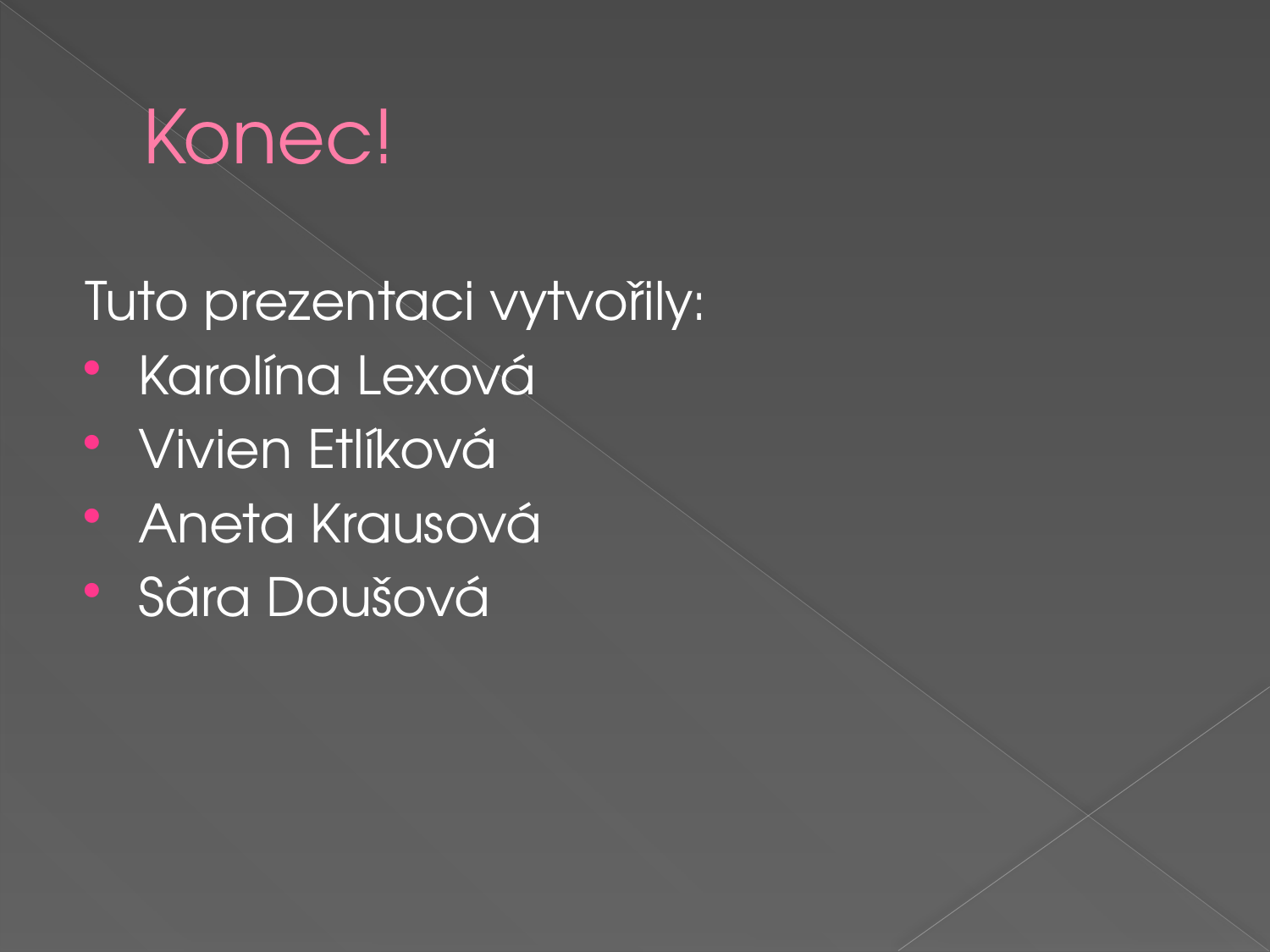

# Konec!
Tuto prezentaci vytvořily:
Karolína Lexová
Vivien Etlíková
Aneta Krausová
Sára Doušová